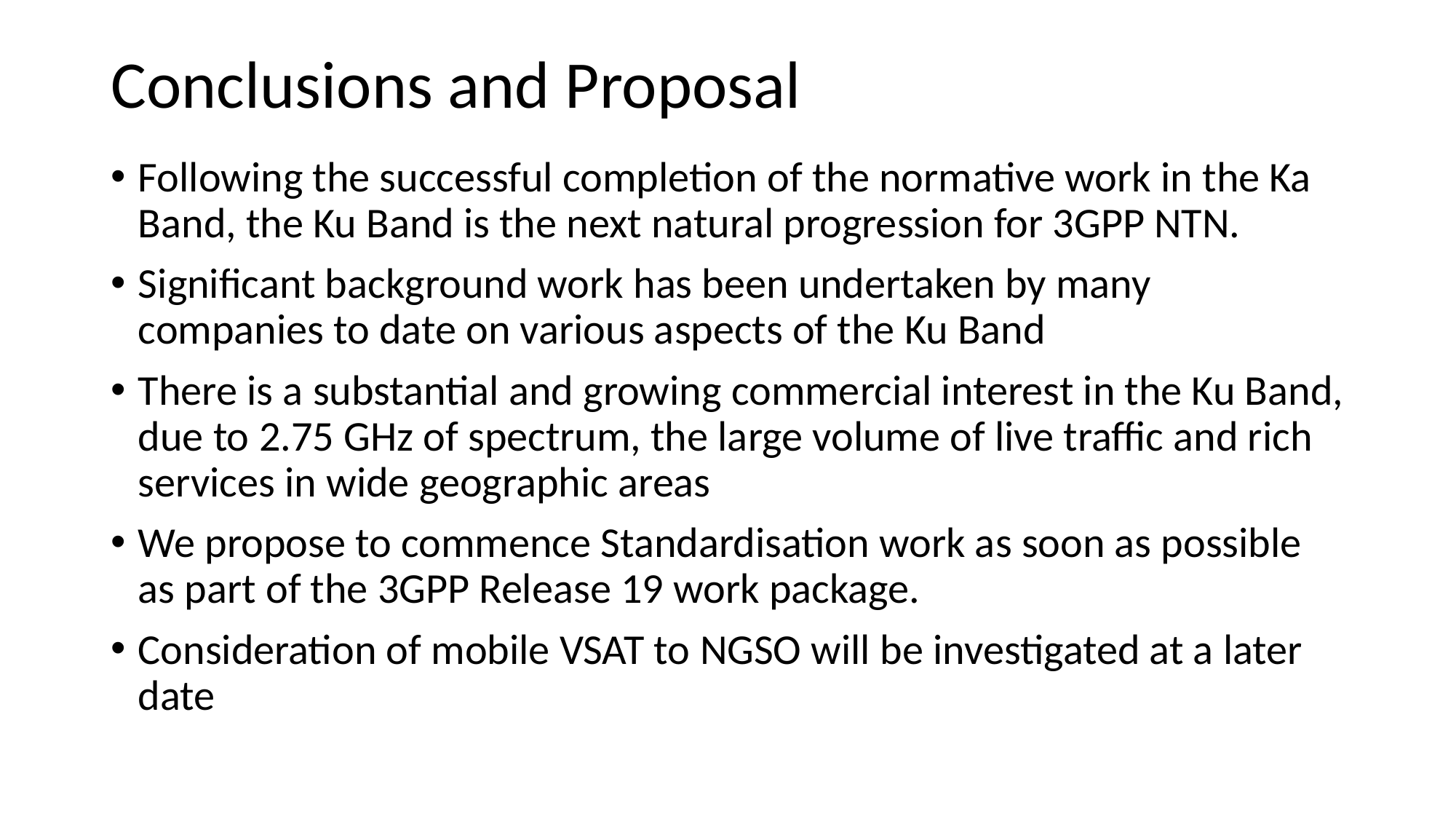

# Conclusions and Proposal
Following the successful completion of the normative work in the Ka Band, the Ku Band is the next natural progression for 3GPP NTN.
Significant background work has been undertaken by many companies to date on various aspects of the Ku Band
There is a substantial and growing commercial interest in the Ku Band, due to 2.75 GHz of spectrum, the large volume of live traffic and rich services in wide geographic areas
We propose to commence Standardisation work as soon as possible as part of the 3GPP Release 19 work package.
Consideration of mobile VSAT to NGSO will be investigated at a later date